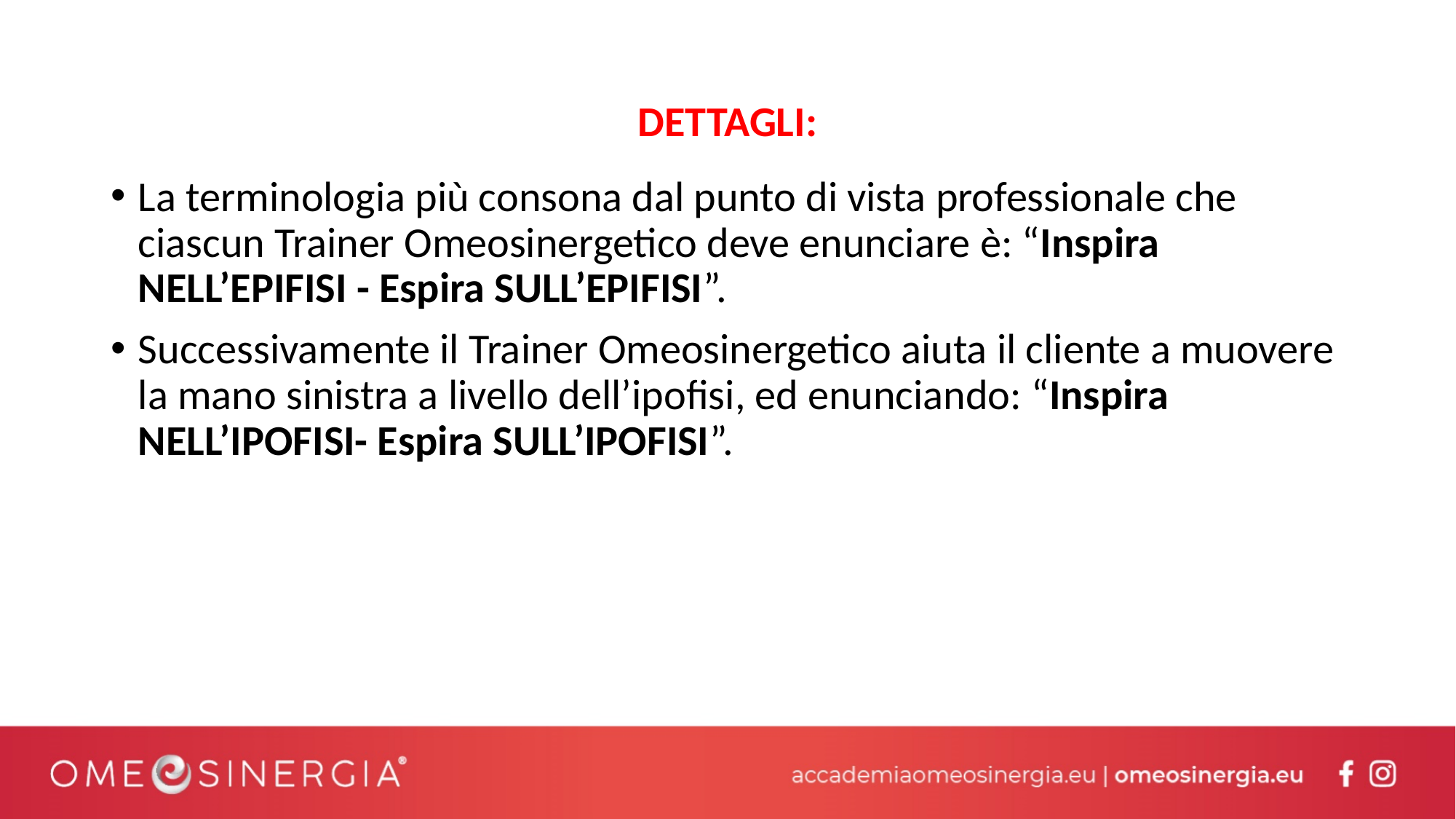

# DETTAGLI:
La terminologia più consona dal punto di vista professionale che ciascun Trainer Omeosinergetico deve enunciare è: “Inspira NELL’EPIFISI - Espira SULL’EPIFISI”.
Successivamente il Trainer Omeosinergetico aiuta il cliente a muovere la mano sinistra a livello dell’ipofisi, ed enunciando: “Inspira NELL’IPOFISI- Espira SULL’IPOFISI”.